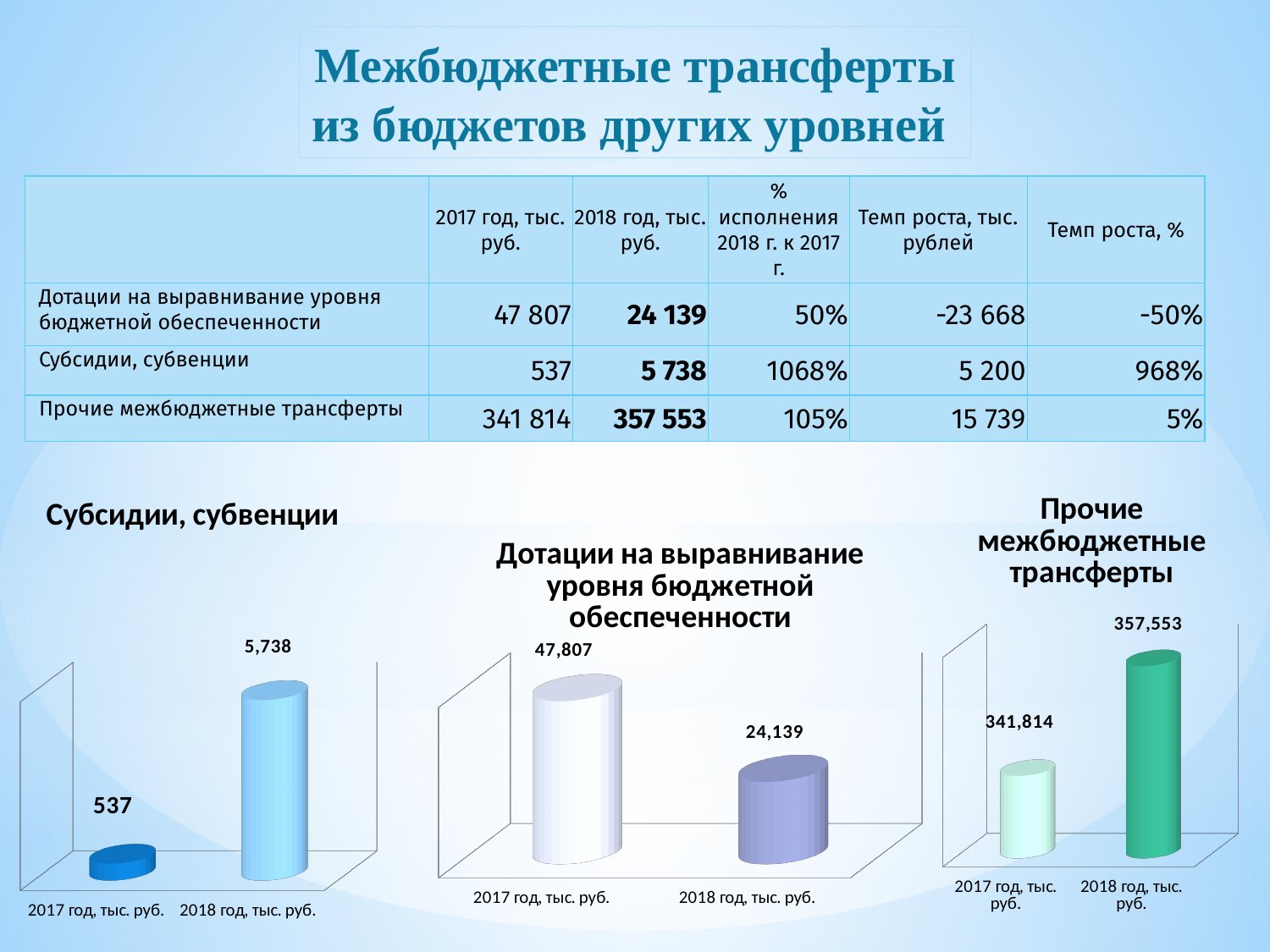

Межбюджетные трансферты
из бюджетов других уровней
|  | 2017 год, тыс. руб. | 2018 год, тыс. руб. | % исполнения 2018 г. к 2017 г. | Темп роста, тыс. рублей | Темп роста, % |
| --- | --- | --- | --- | --- | --- |
| Дотации на выравнивание уровня бюджетной обеспеченности | 47 807 | 24 139 | 50% | -23 668 | -50% |
| Субсидии, субвенции | 537 | 5 738 | 1068% | 5 200 | 968% |
| Прочие межбюджетные трансферты | 341 814 | 357 553 | 105% | 15 739 | 5% |

[unsupported chart]

[unsupported chart]

[unsupported chart]